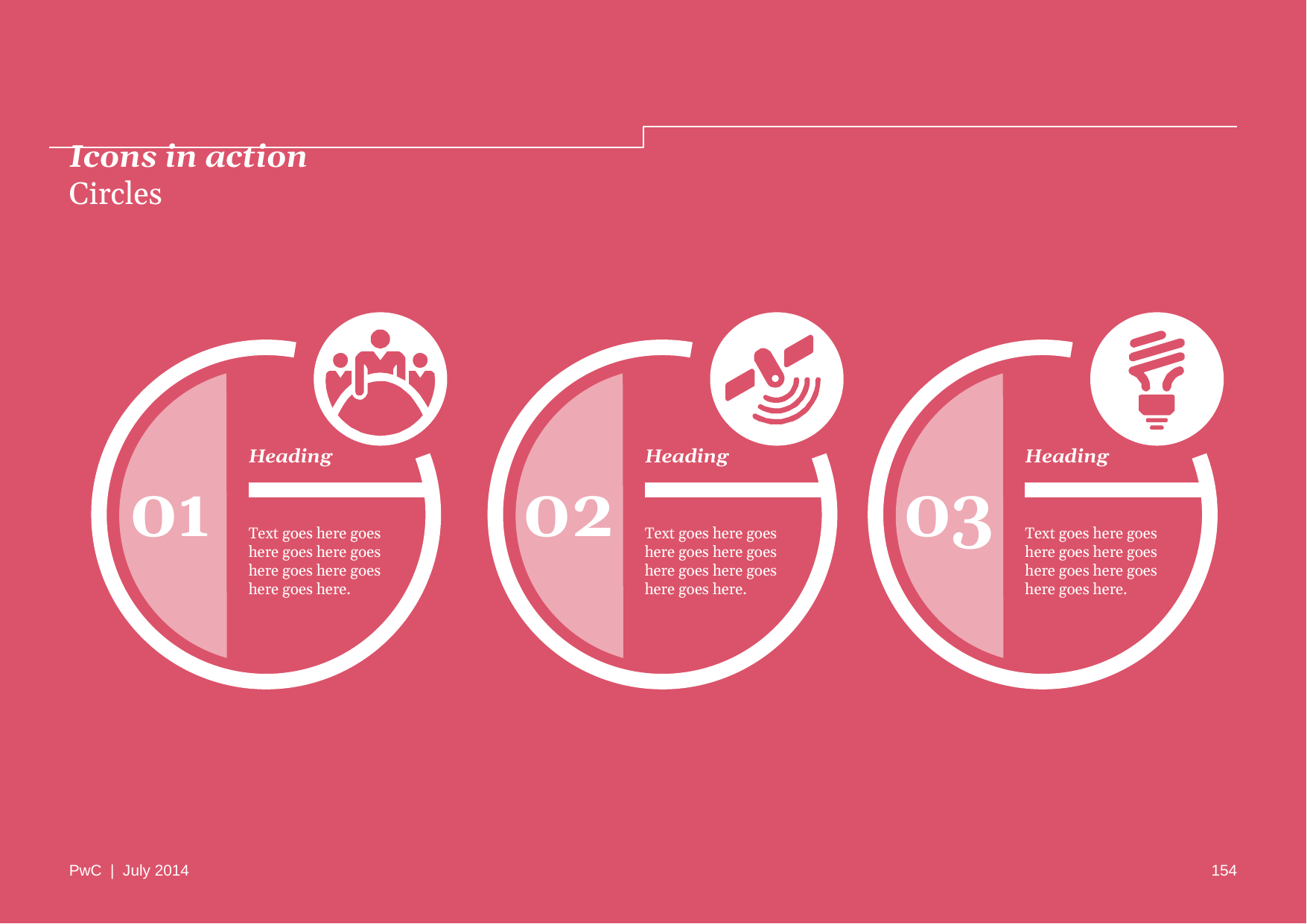

# Icons in action Circles

Heading
01
Text goes here goes here goes here goes here goes here goes here goes here.

Heading
02
Text goes here goes here goes here goes here goes here goes here goes here.

Heading
03
Text goes here goes here goes here goes here goes here goes here goes here.
154